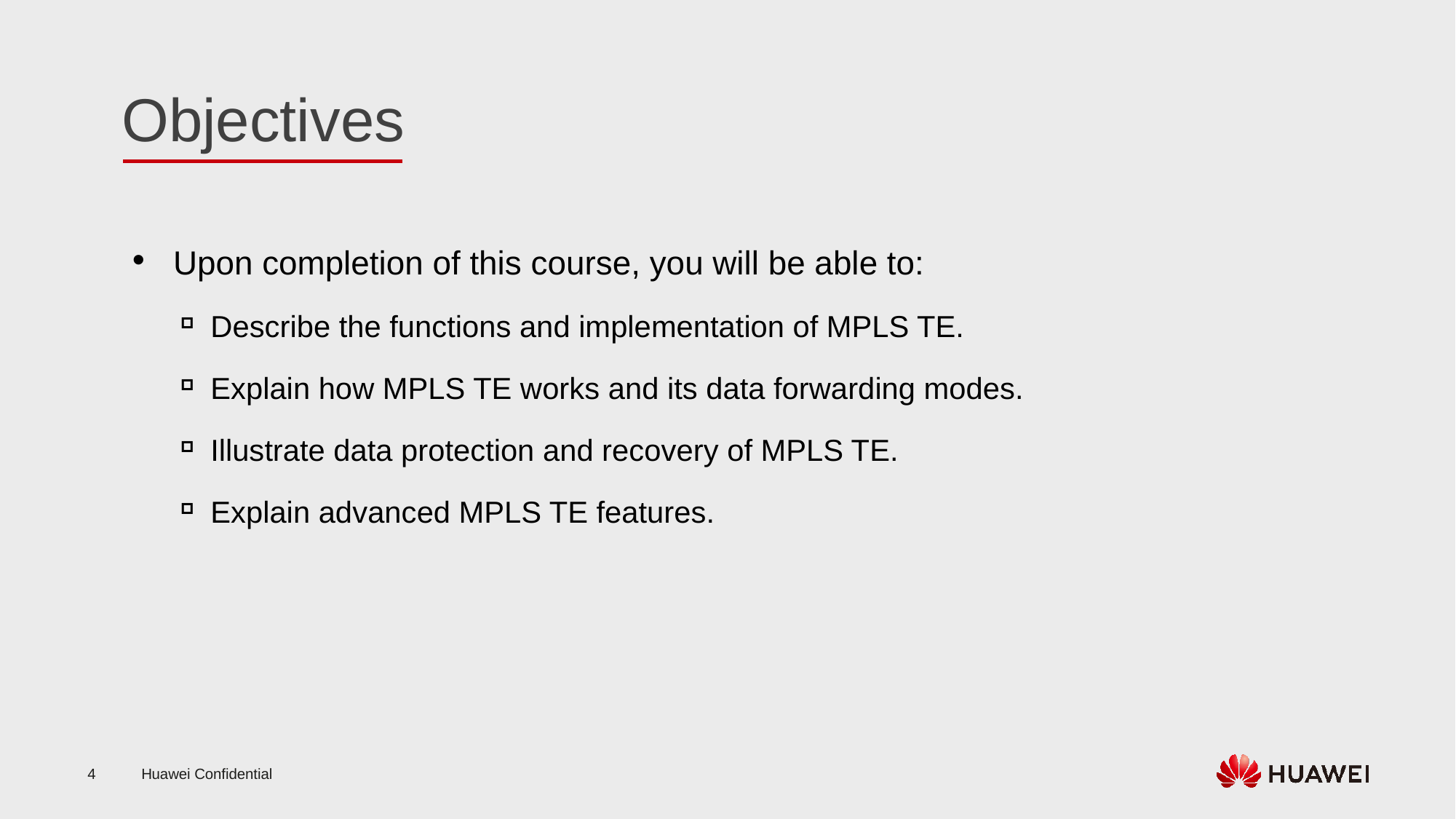

Upon completion of this course, you will be able to:
Describe the functions and implementation of MPLS TE.
Explain how MPLS TE works and its data forwarding modes.
Illustrate data protection and recovery of MPLS TE.
Explain advanced MPLS TE features.